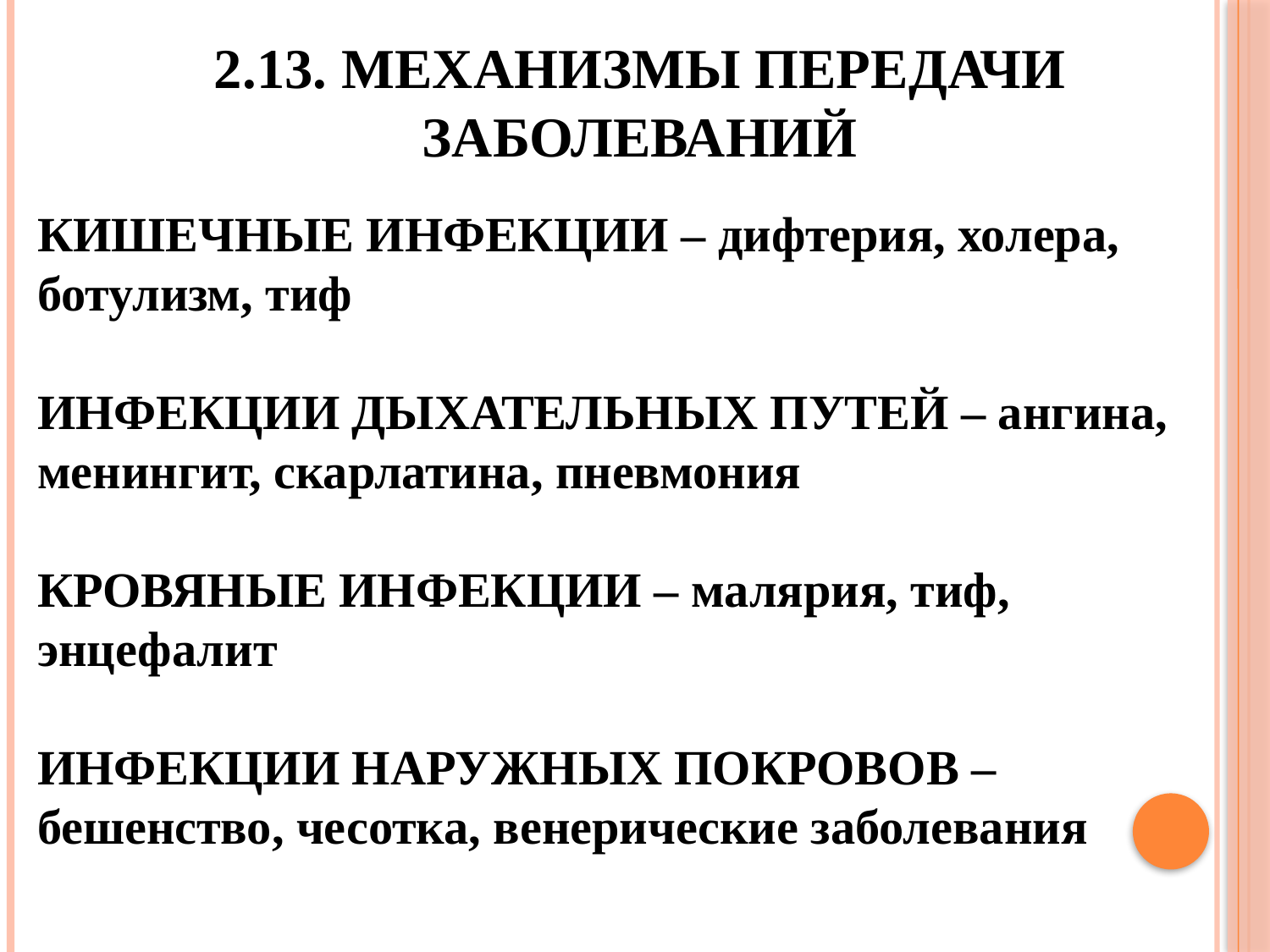

2.13. МЕХАНИЗМЫ ПЕРЕДАЧИ ЗАБОЛЕВАНИЙ
КИШЕЧНЫЕ ИНФЕКЦИИ – дифтерия, холера, ботулизм, тиф

ИНФЕКЦИИ ДЫХАТЕЛЬНЫХ ПУТЕЙ – ангина, менингит, скарлатина, пневмония

КРОВЯНЫЕ ИНФЕКЦИИ – малярия, тиф, энцефалит

ИНФЕКЦИИ НАРУЖНЫХ ПОКРОВОВ – бешенство, чесотка, венерические заболевания